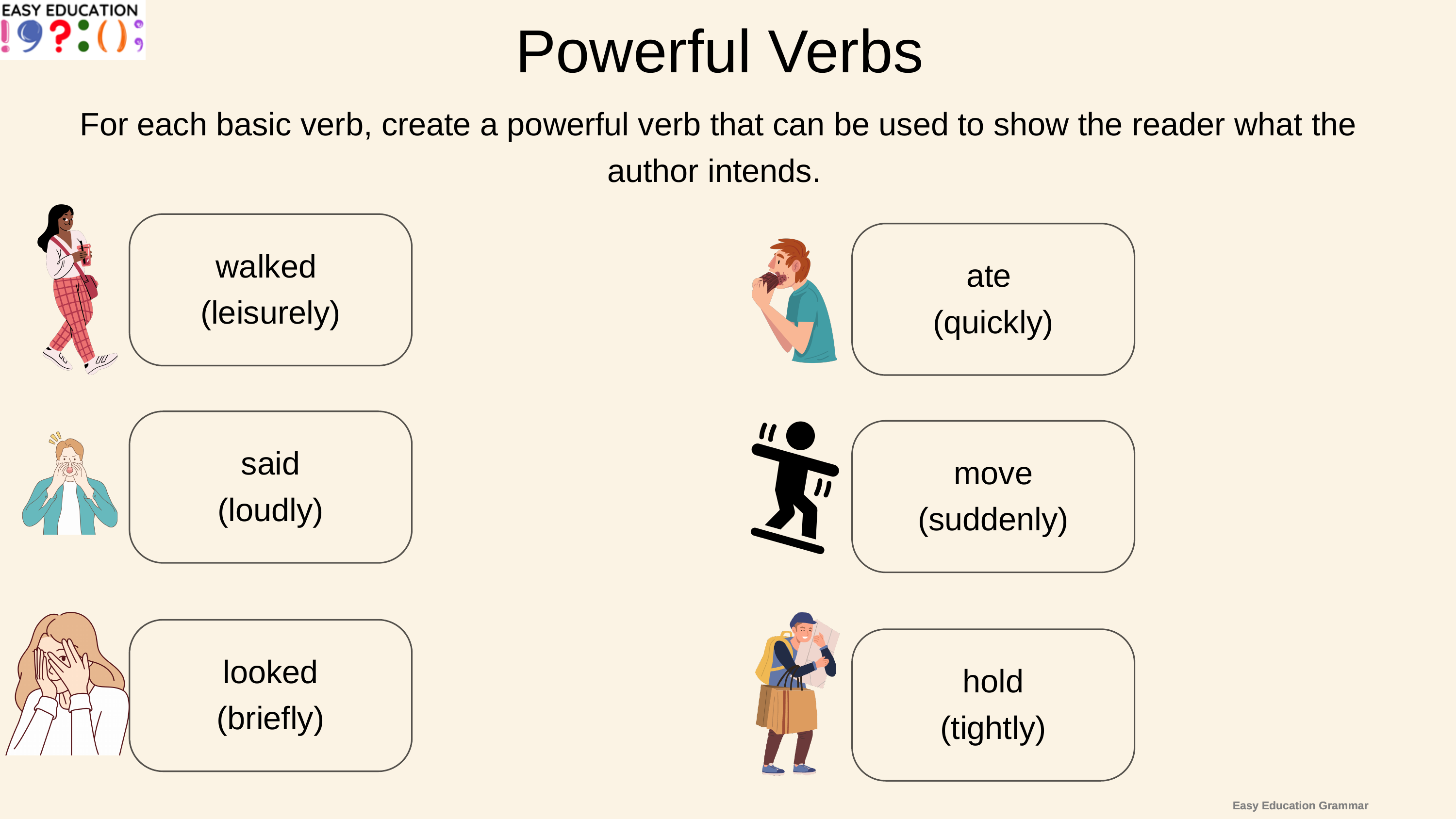

Powerful Verbs
For each basic verb, create a powerful verb that can be used to show the reader what the author intends.

walked
(leisurely)
ate
(quickly)

said
(loudly)
move
(suddenly)

looked
(briefly)
hold
(tightly)